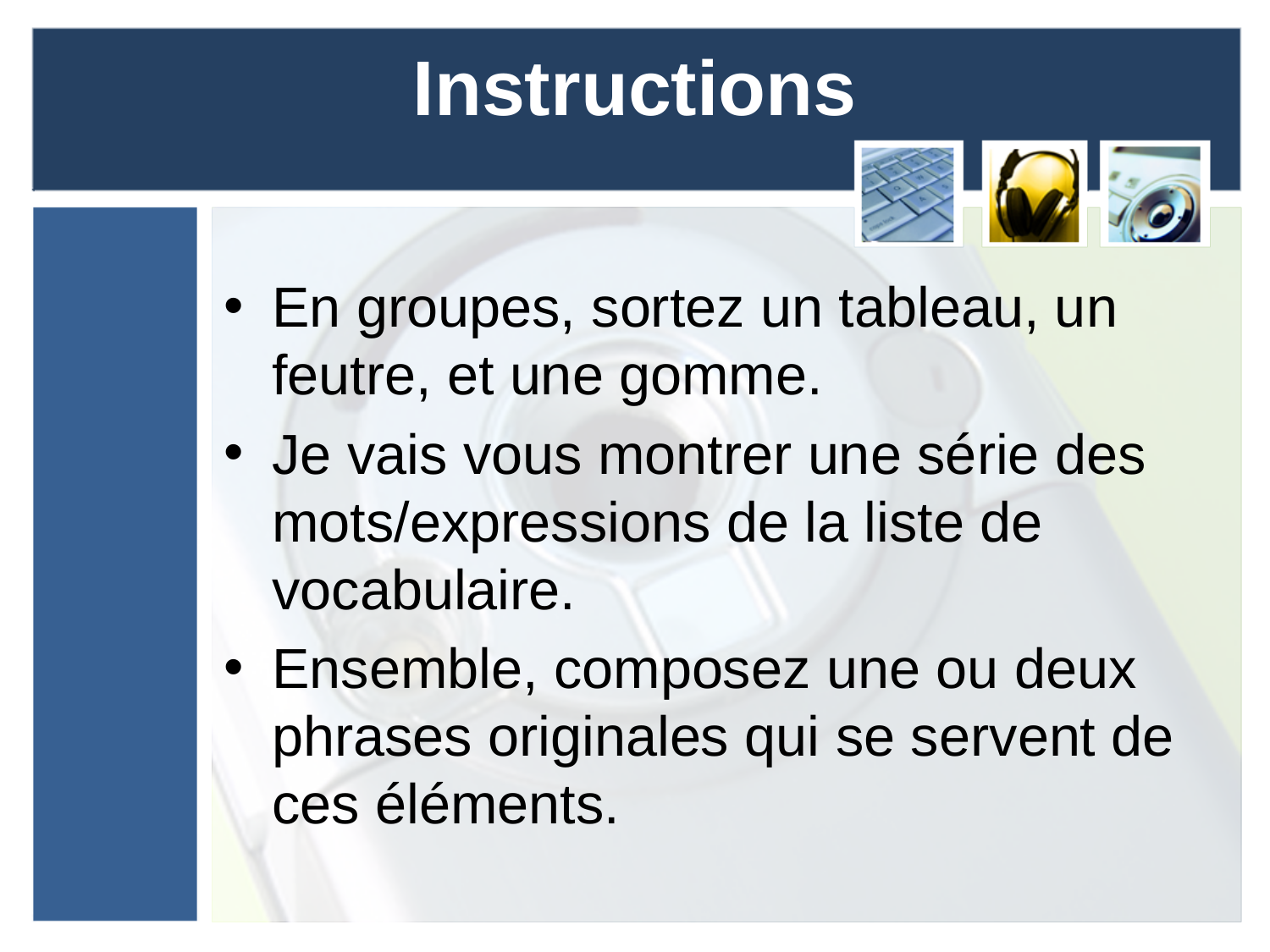

# Instructions
En groupes, sortez un tableau, un feutre, et une gomme.
Je vais vous montrer une série des mots/expressions de la liste de vocabulaire.
Ensemble, composez une ou deux phrases originales qui se servent de ces éléments.